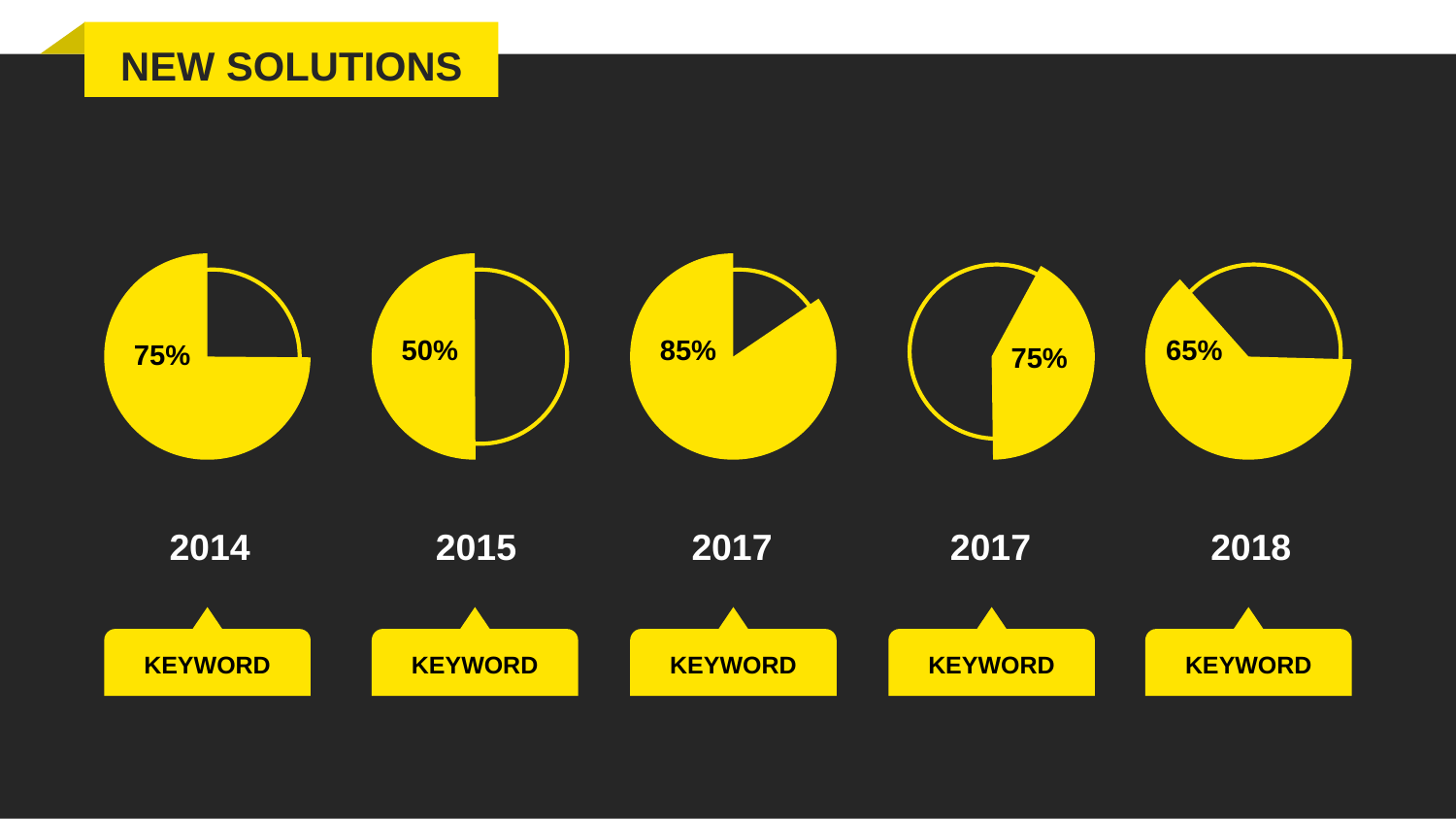

NEW SOLUTIONS

75%

50%

85%

75%

65%
2014
2015
2017
2017
2018

KEYWORD

KEYWORD

KEYWORD

KEYWORD

KEYWORD